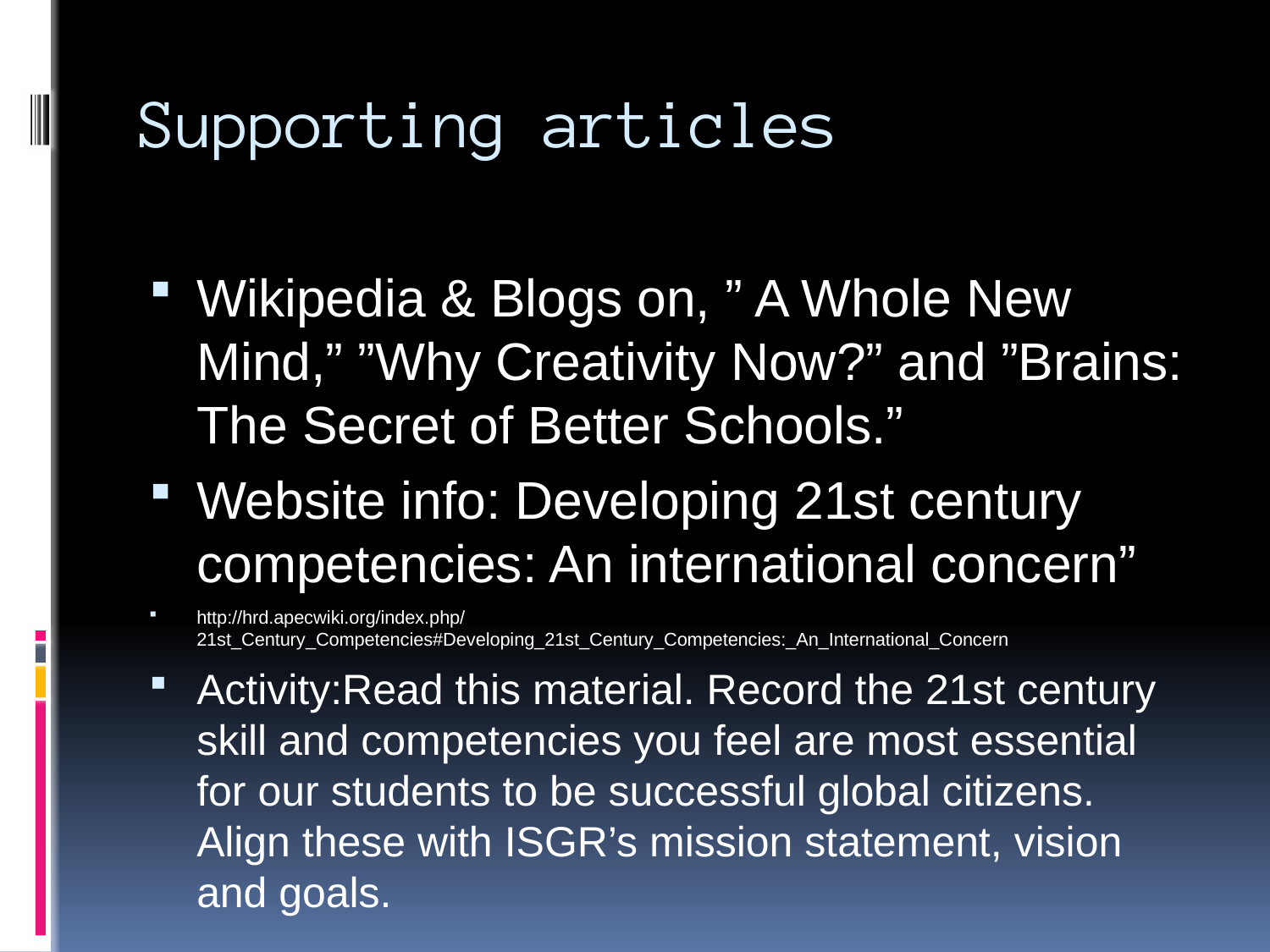

# Supporting articles
Wikipedia & Blogs on, ” A Whole New Mind,” ”Why Creativity Now?” and ”Brains: The Secret of Better Schools.”
Website info: Developing 21st century competencies: An international concern”
http://hrd.apecwiki.org/index.php/21st_Century_Competencies#Developing_21st_Century_Competencies:_An_International_Concern
Activity:Read this material. Record the 21st century skill and competencies you feel are most essential for our students to be successful global citizens. Align these with ISGR’s mission statement, vision and goals.